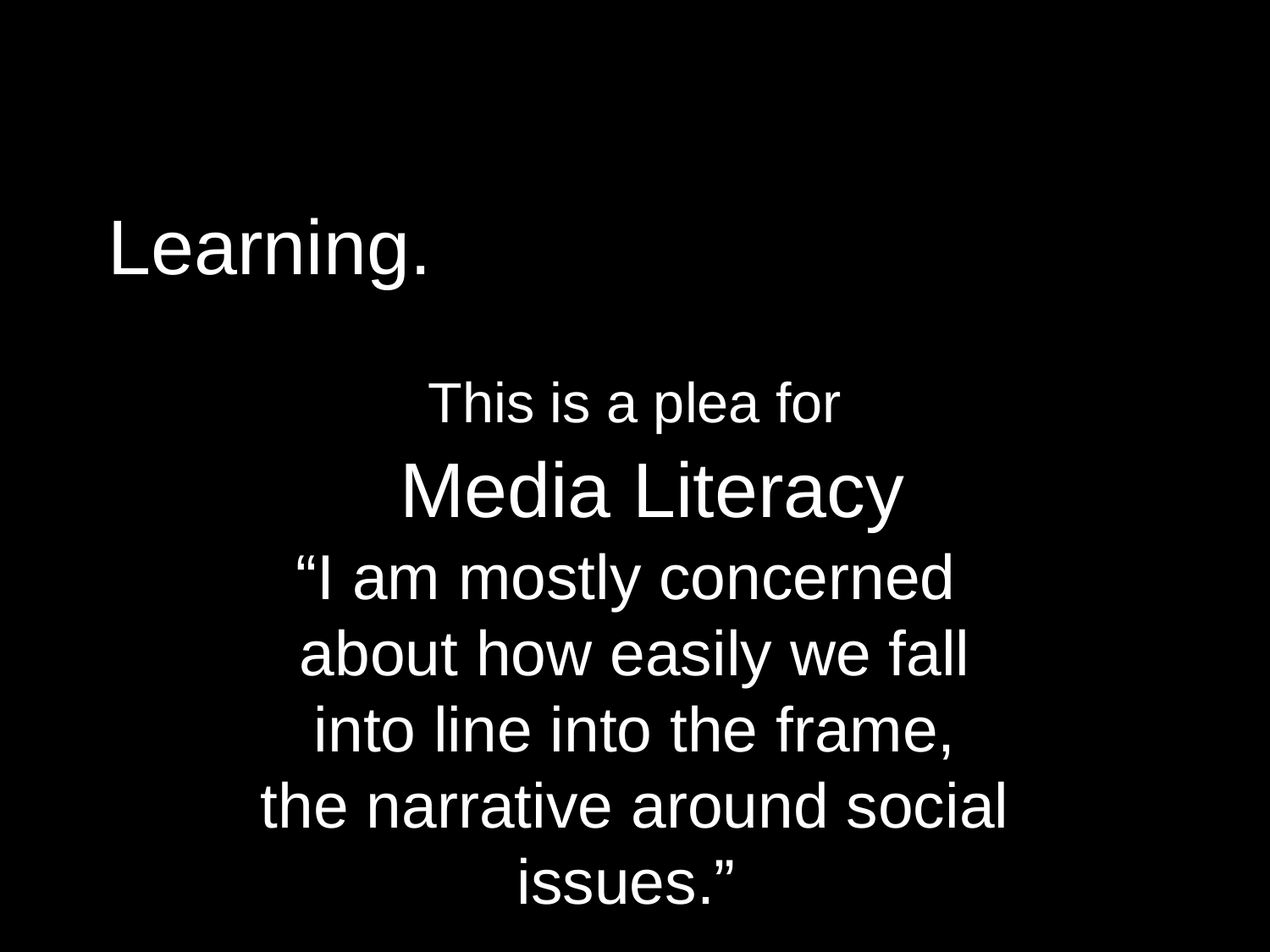

# Learning.
This is a plea for
Media Literacy
“I am mostly concerned
about how easily we fall
 into line into the frame,
the narrative around social issues.”